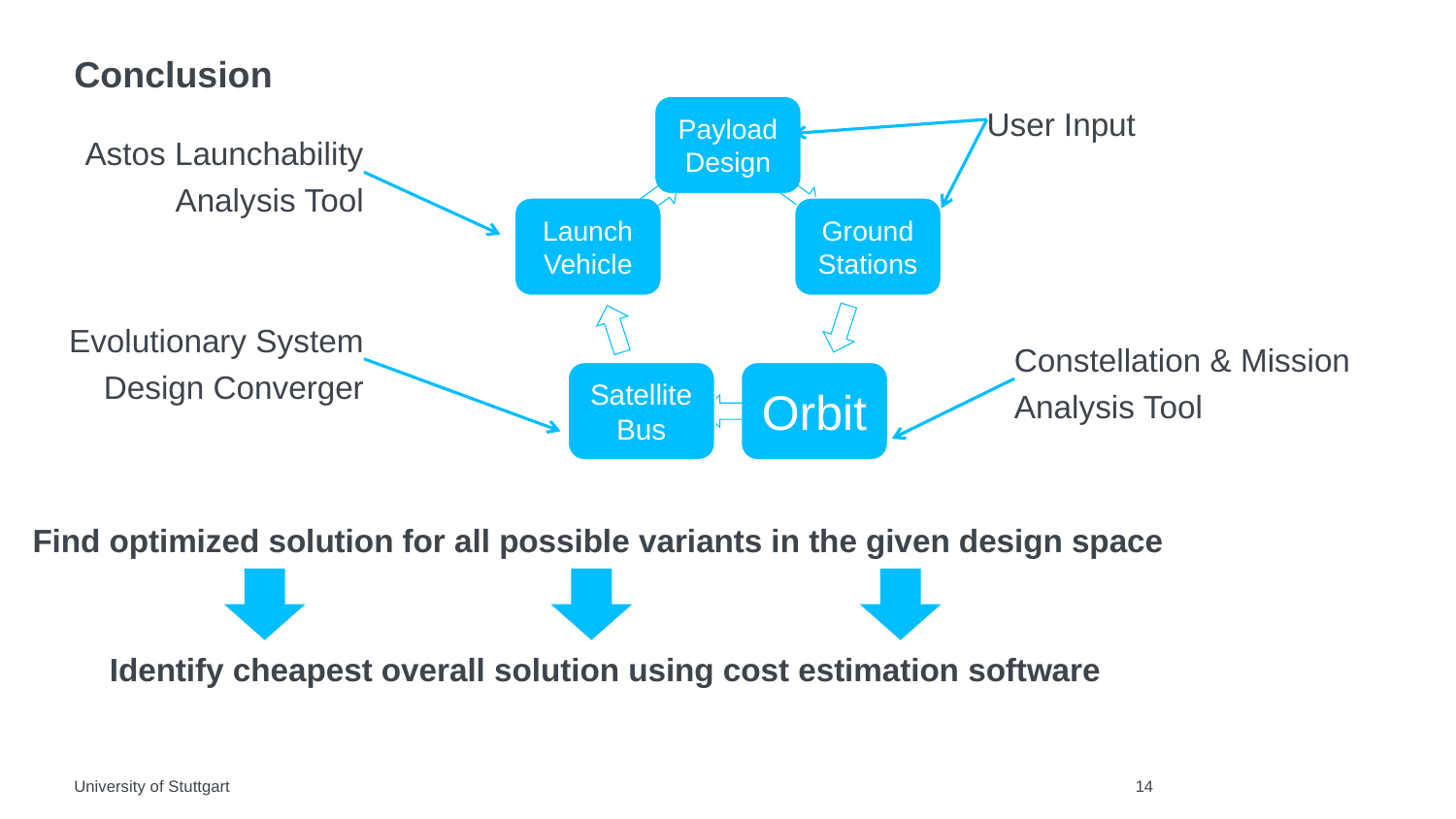

# Conclusion
Payload Design
Ground Stations
Orbit
Satellite Bus
Launch Vehicle
User Input
Astos Launchability Analysis Tool
Evolutionary System Design Converger
Constellation & Mission Analysis Tool
Find optimized solution for all possible variants in the given design space

Identify cheapest overall solution using cost estimation software
University of Stuttgart
14